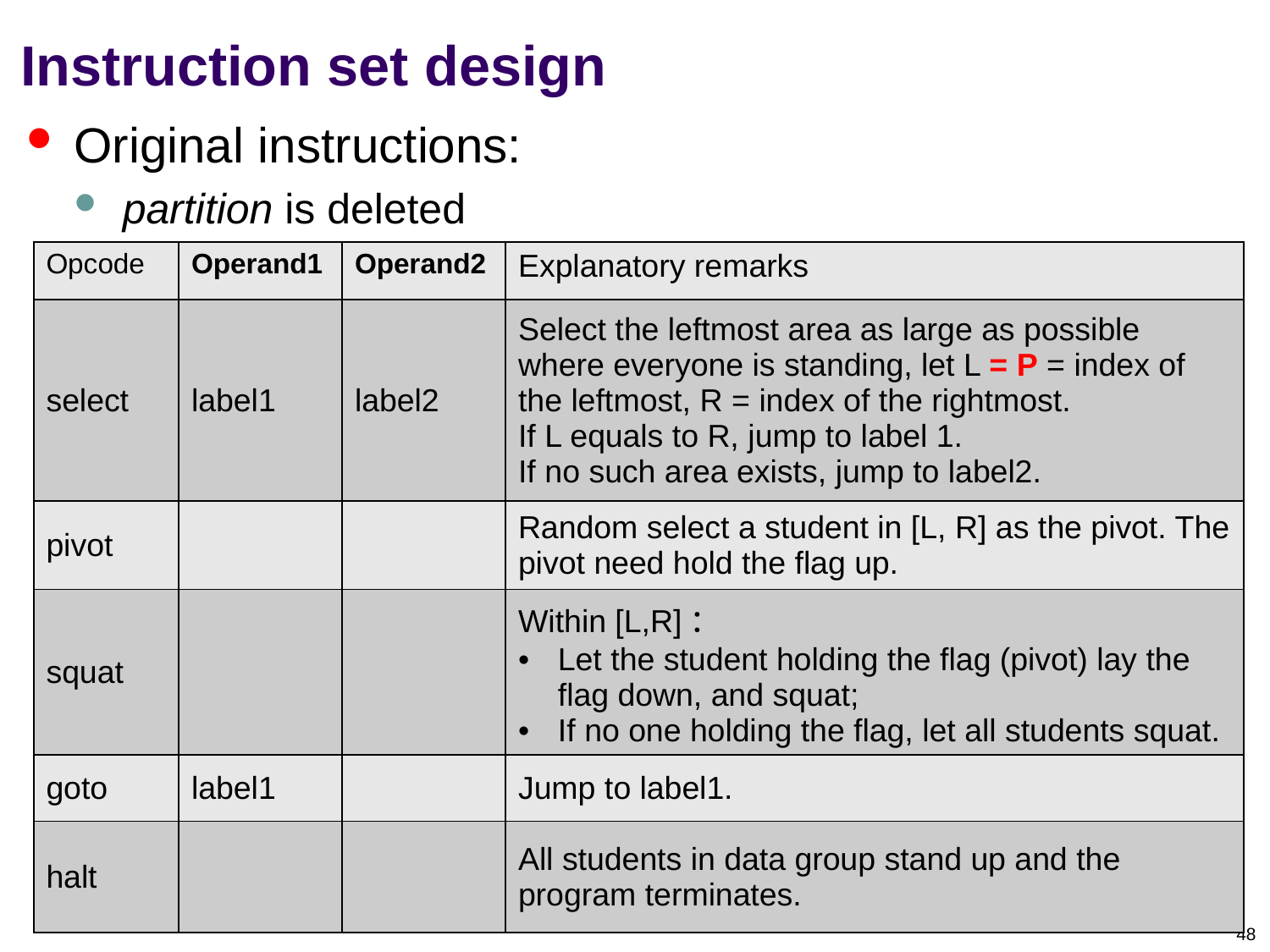

# Instruction set design
Original instructions:
partition is deleted
| Opcode | Operand1 | Operand2 | Explanatory remarks |
| --- | --- | --- | --- |
| select | label1 | label2 | Select the leftmost area as large as possible where everyone is standing, let L = P = index of the leftmost, R = index of the rightmost. If L equals to R, jump to label 1. If no such area exists, jump to label2. |
| pivot |  |  | Random select a student in [L, R] as the pivot. The pivot need hold the flag up. |
| squat |  |  | Within [L,R]： Let the student holding the flag (pivot) lay the flag down, and squat; If no one holding the flag, let all students squat. |
| goto | label1 |  | Jump to label1. |
| halt |  |  | All students in data group stand up and the program terminates. |
48